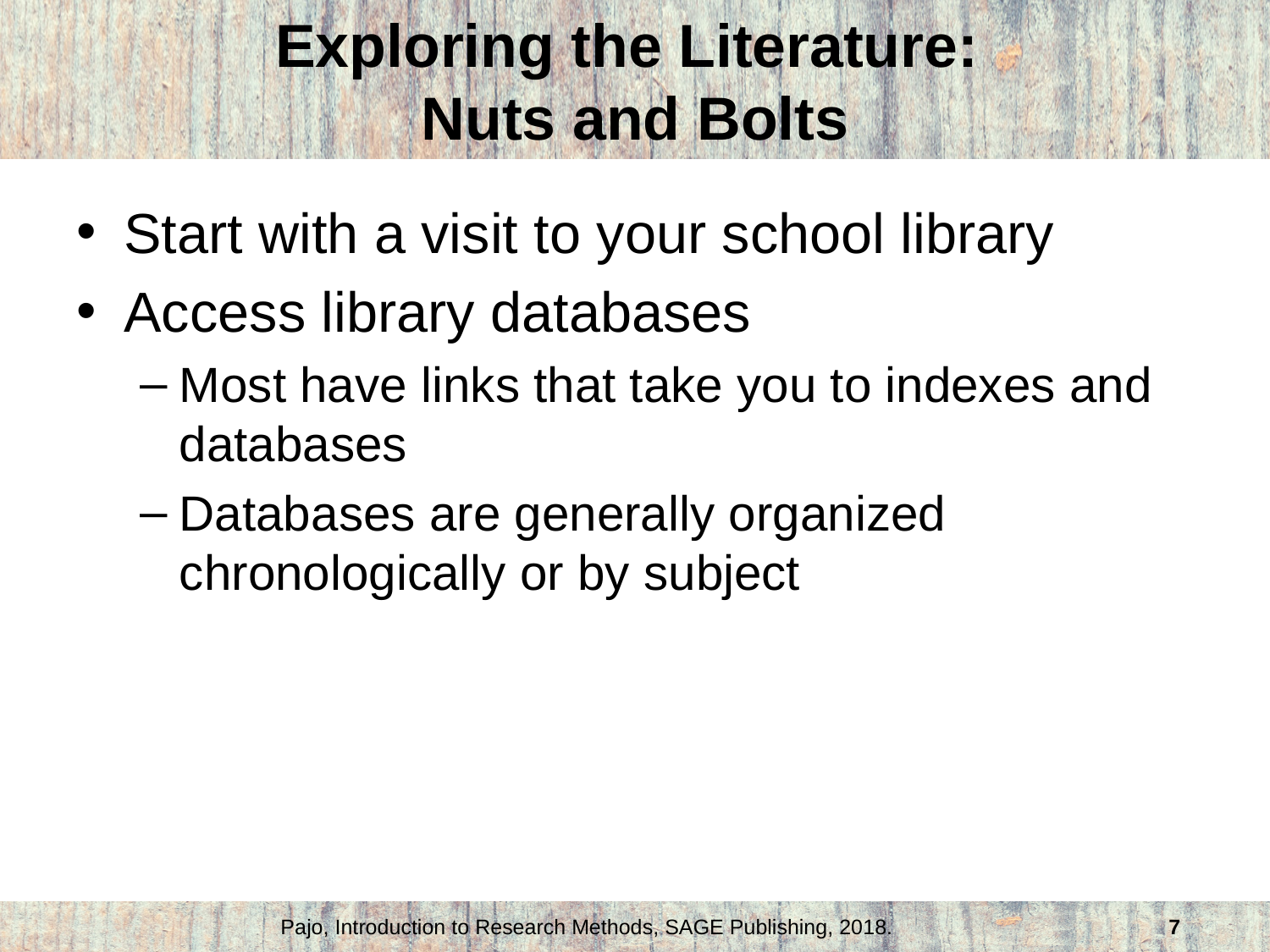

# Exploring the Literature: Nuts and Bolts
Start with a visit to your school library
Access library databases
Most have links that take you to indexes and databases
Databases are generally organized chronologically or by subject
Pajo, Introduction to Research Methods, SAGE Publishing, 2018.
7